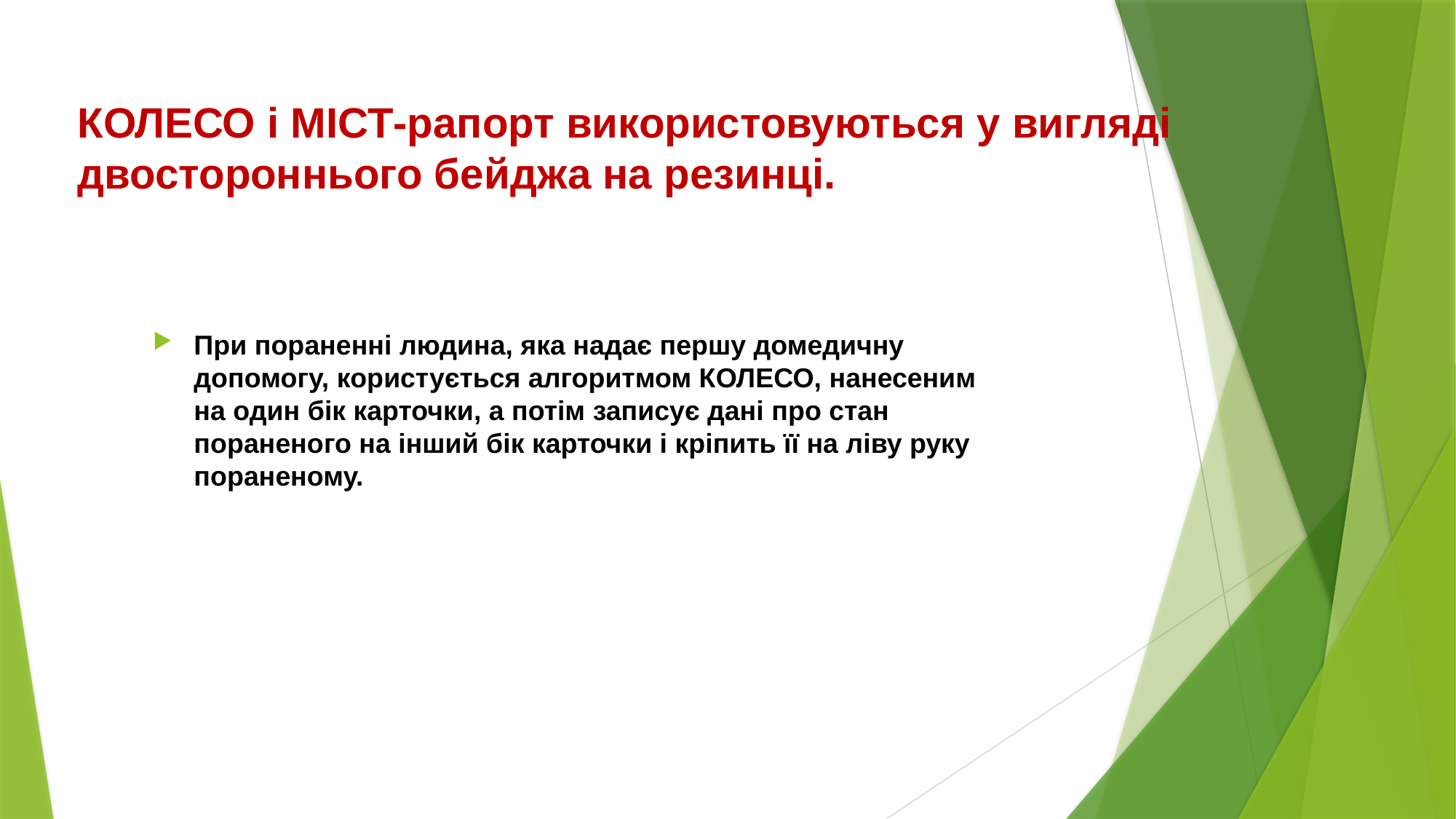

При пораненні людина, яка надає першу домедичну допомогу, користується алгоритмом КОЛЕСО, нанесеним на один бік карточки, а потім записує дані про стан пораненого на інший бік карточки і кріпить її на ліву руку пораненому.
КОЛЕСО і МІСТ-рапорт використовуються у вигляді  двостороннього бейджа на резинці.